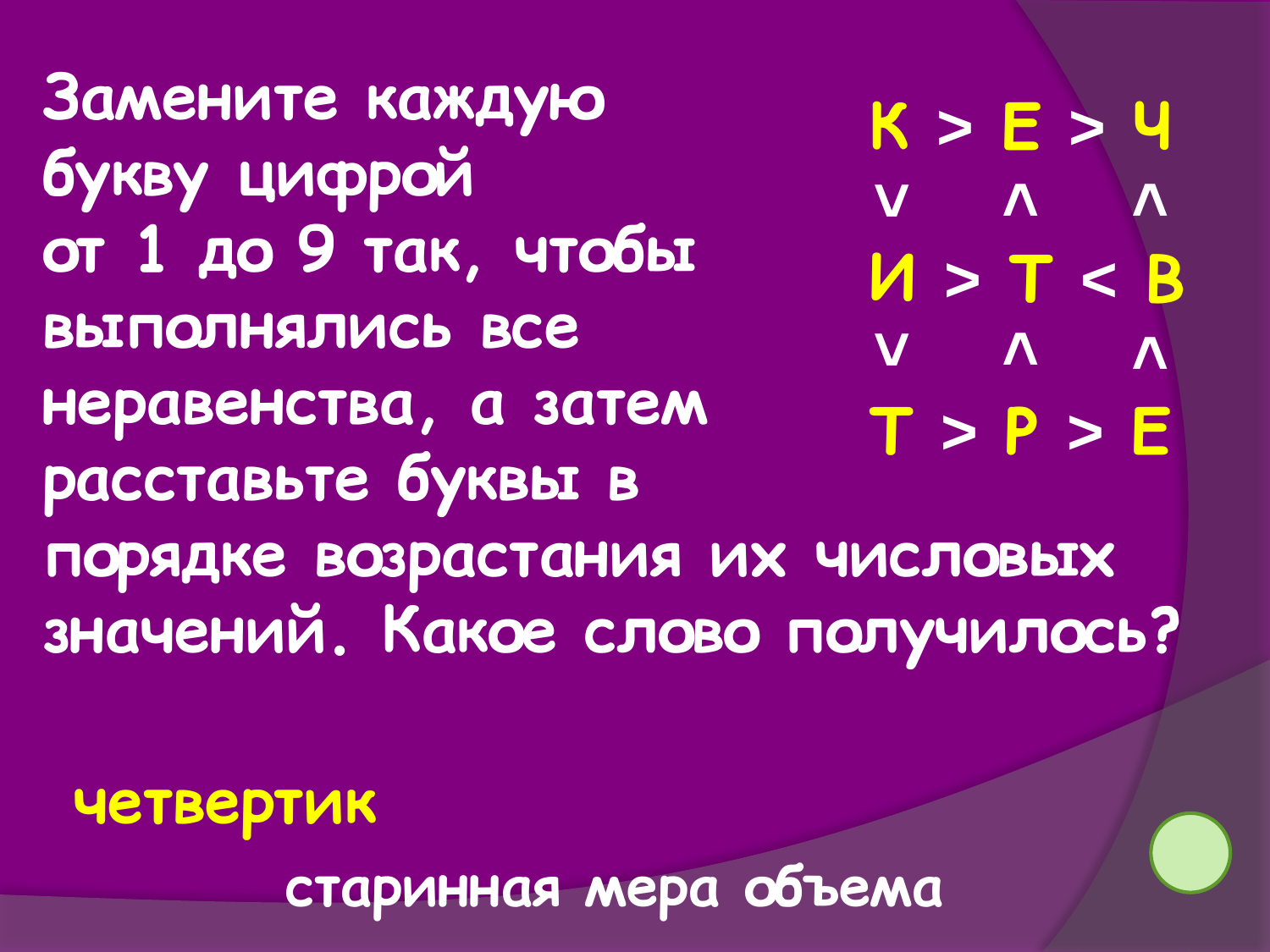

Замените каждую
букву цифрой
от 1 до 9 так, чтобы
выполнялись все
неравенства, а затем
расставьте буквы в
порядке возрастания их числовых значений. Какое слово получилось?
К > Е > Ч

И > Т < В

Т > Р > Е
>
>
<
>
<
>
четвертик

старинная мера объема